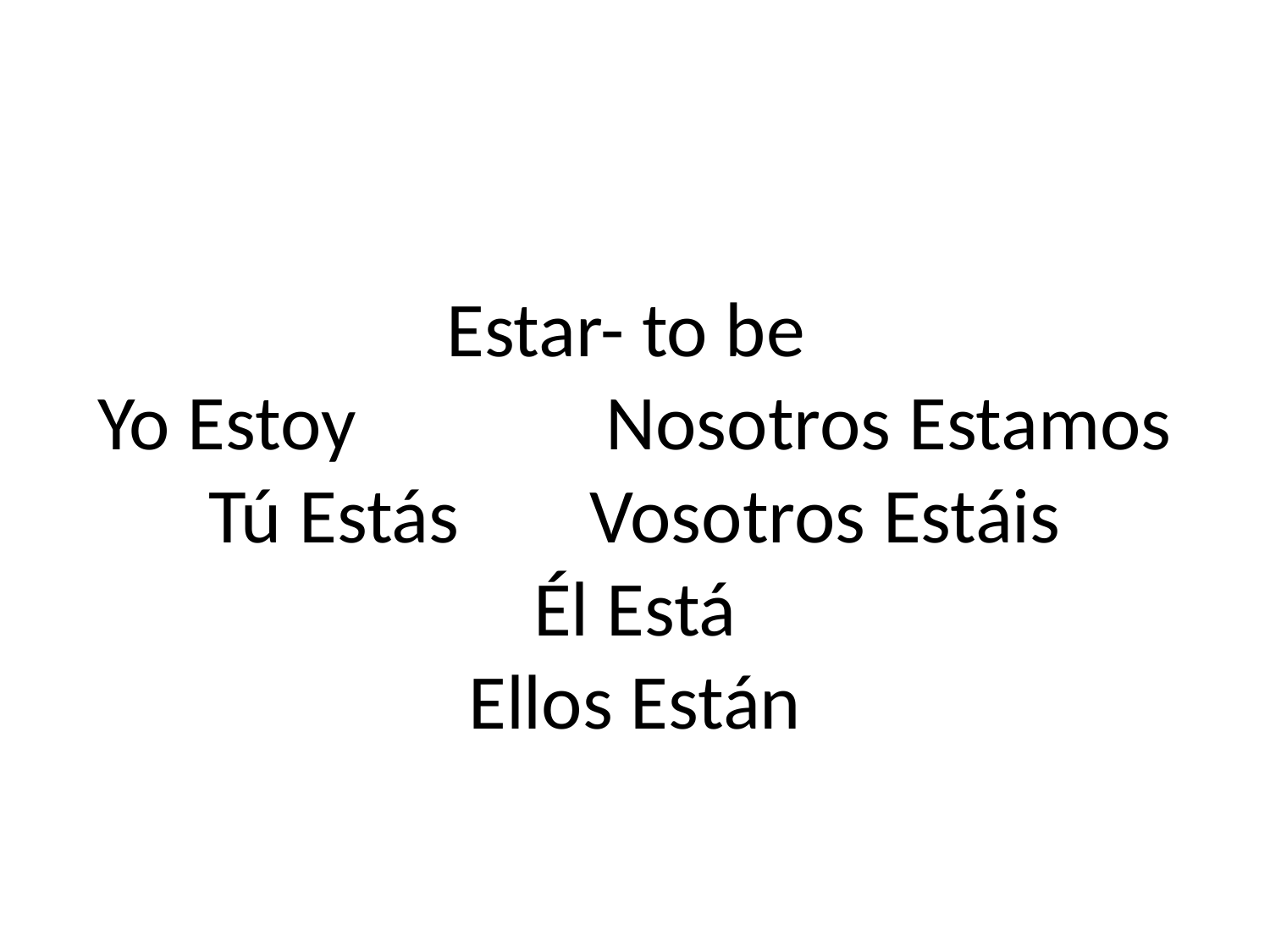

# Estar- to be Yo Estoy		Nosotros Estamos Tú Estás		Vosotros Estáis Él Está Ellos Están